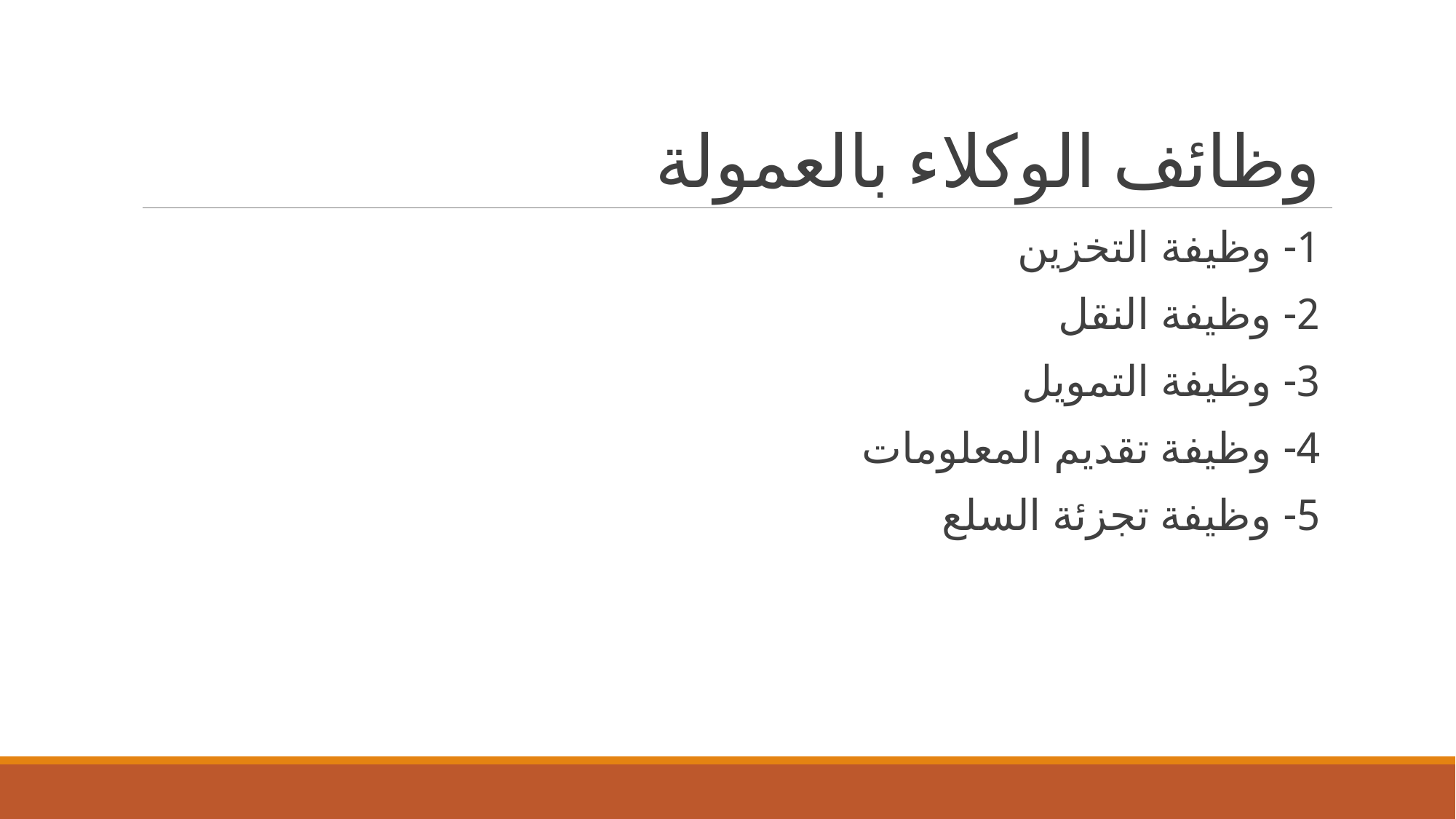

# وظائف الوكلاء بالعمولة
1- وظيفة التخزين
2- وظيفة النقل
3- وظيفة التمويل
4- وظيفة تقديم المعلومات
5- وظيفة تجزئة السلع